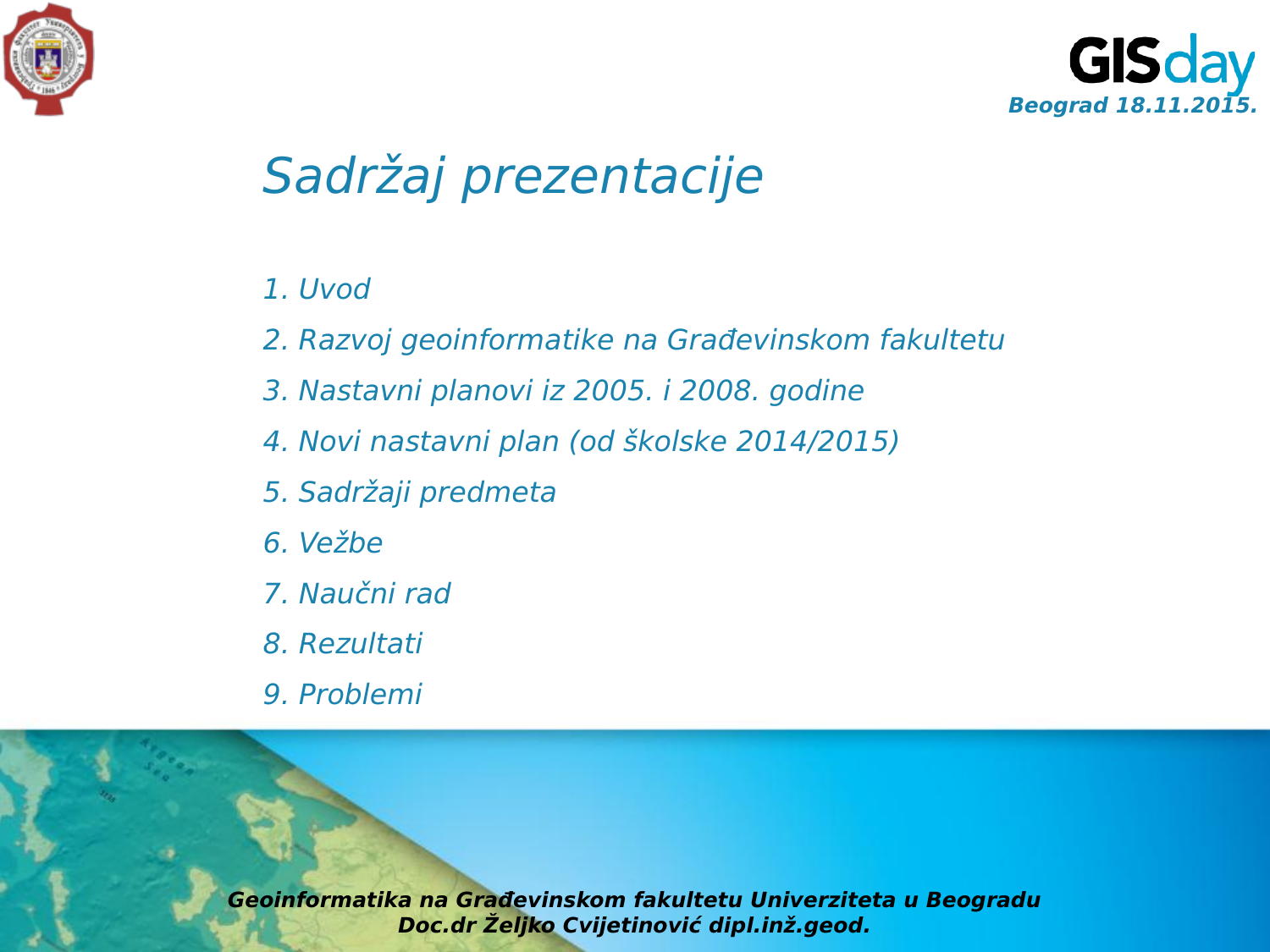

# Sadržaj prezentacije 1. Uvod 2. Razvoj geoinformatike na Građevinskom fakultetu 3. Nastavni planovi iz 2005. i 2008. godine 4. Novi nastavni plan (od školske 2014/2015) 5. Sadržaji predmeta 6. Vežbe 7. Naučni rad 8. Rezultati 9. Problemi